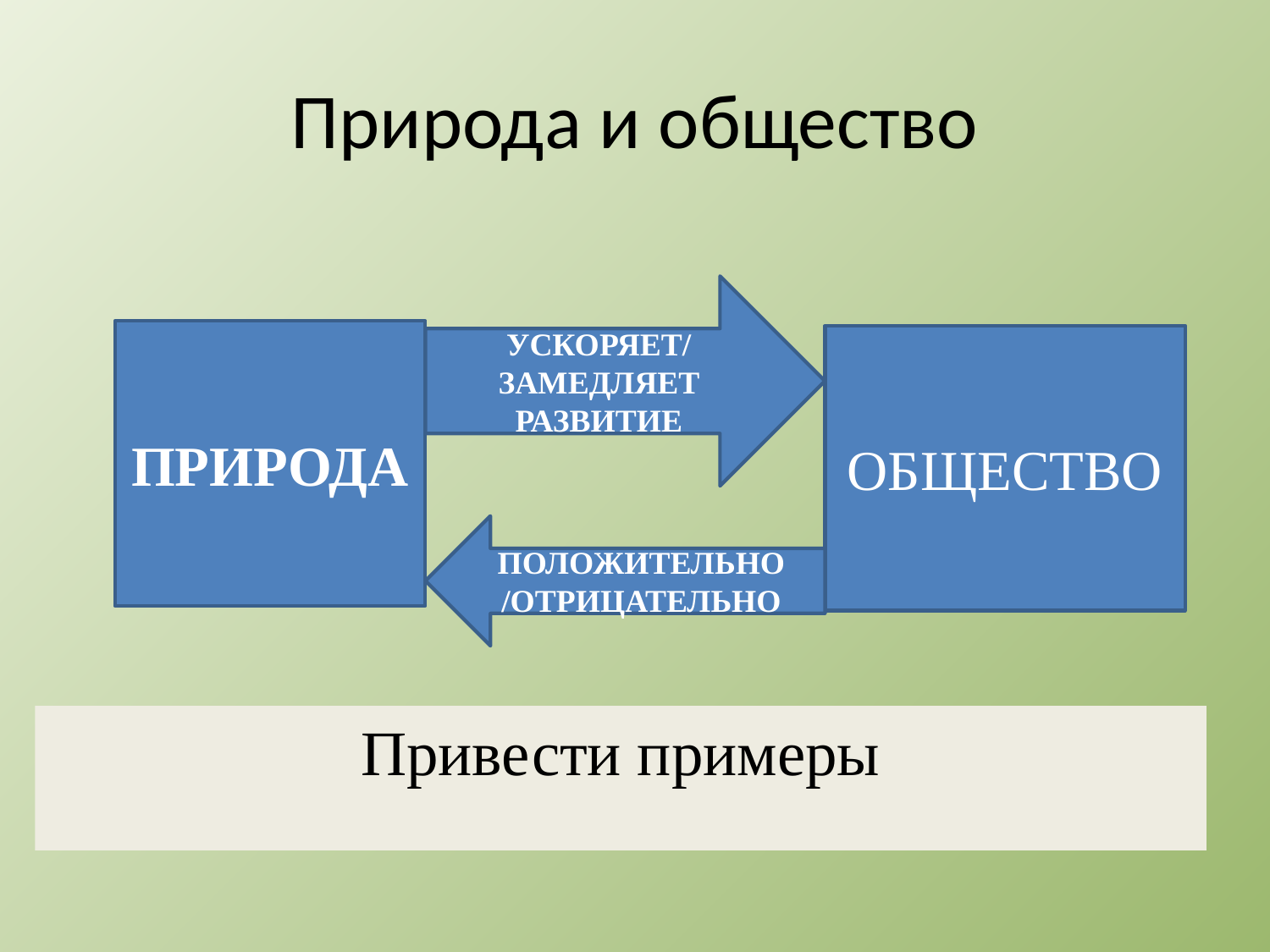

# Природа и общество
УСКОРЯЕТ/
ЗАМЕДЛЯЕТ РАЗВИТИЕ
ПРИРОДА
ОБЩЕСТВО
ПОЛОЖИТЕЛЬНО
/ОТРИЦАТЕЛЬНО
Привести примеры